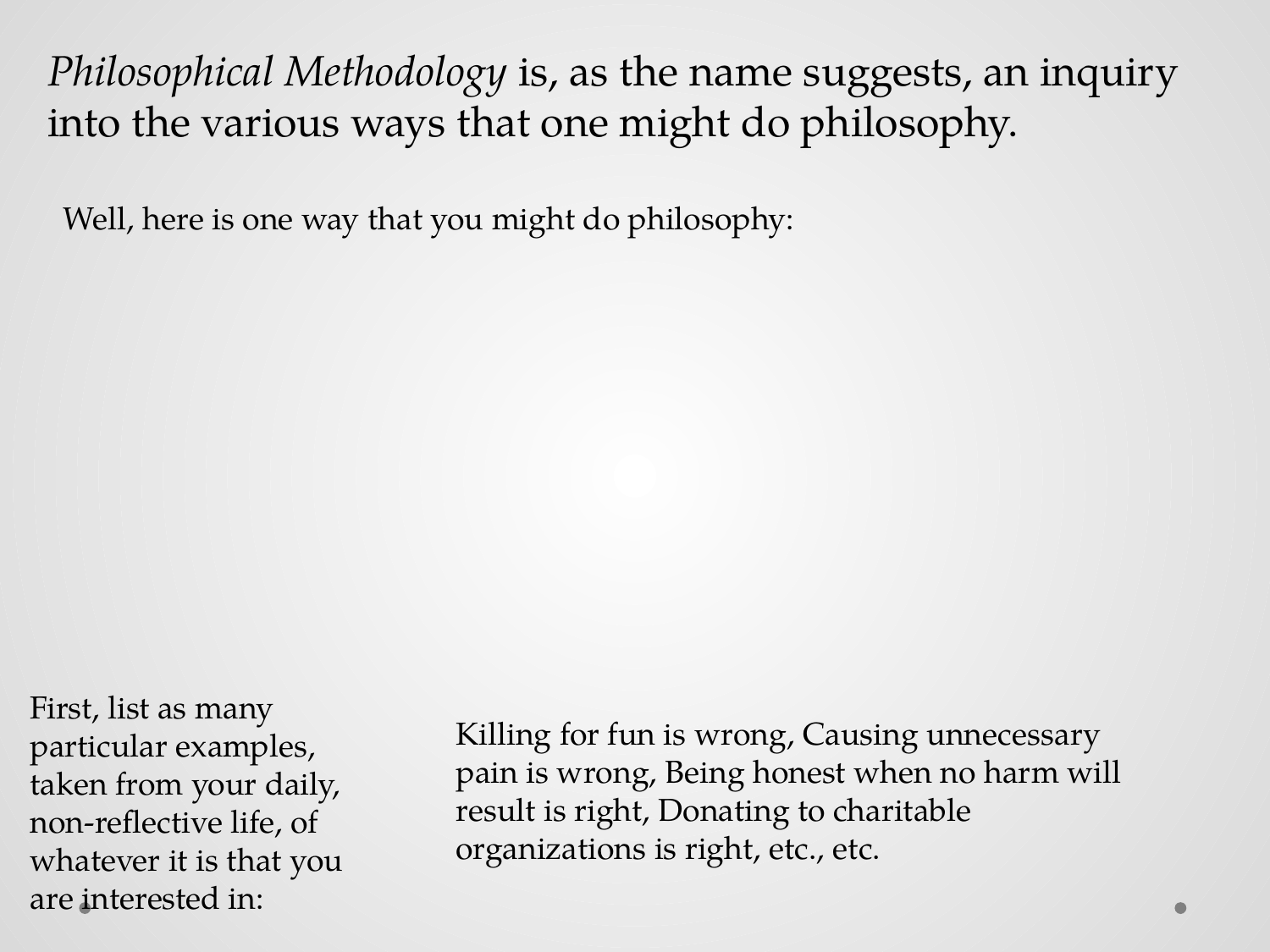

Philosophical Methodology is, as the name suggests, an inquiry into the various ways that one might do philosophy.
Well, here is one way that you might do philosophy:
First, list as many particular examples, taken from your daily, non-reflective life, of whatever it is that you are interested in:
Killing for fun is wrong, Causing unnecessary pain is wrong, Being honest when no harm will result is right, Donating to charitable organizations is right, etc., etc.